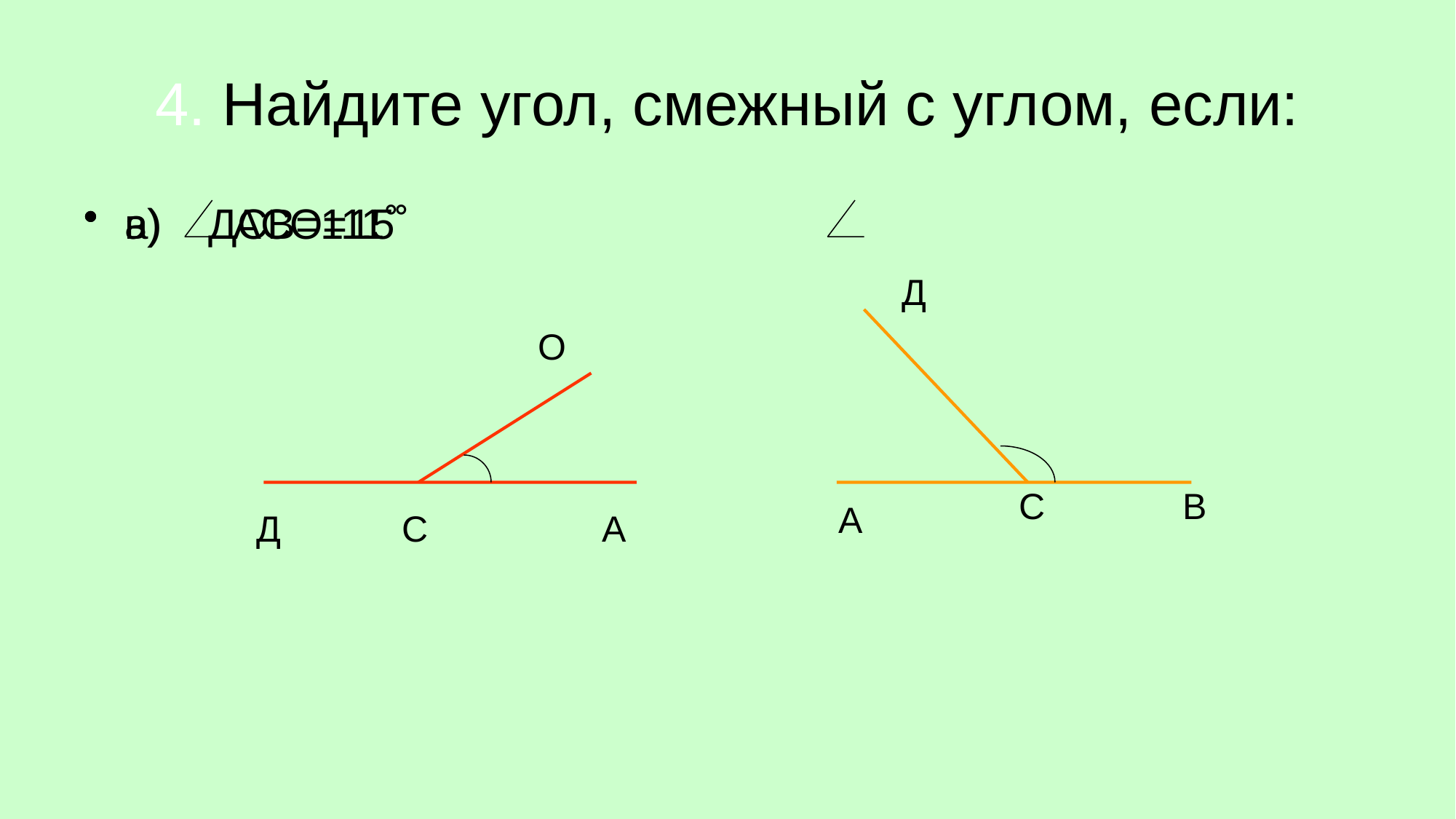

# 4. Найдите угол, смежный с углом, если:
а)      АСО=15˚

в)    ДСВ=111˚

Д

О

С
В

А
Д
С
А